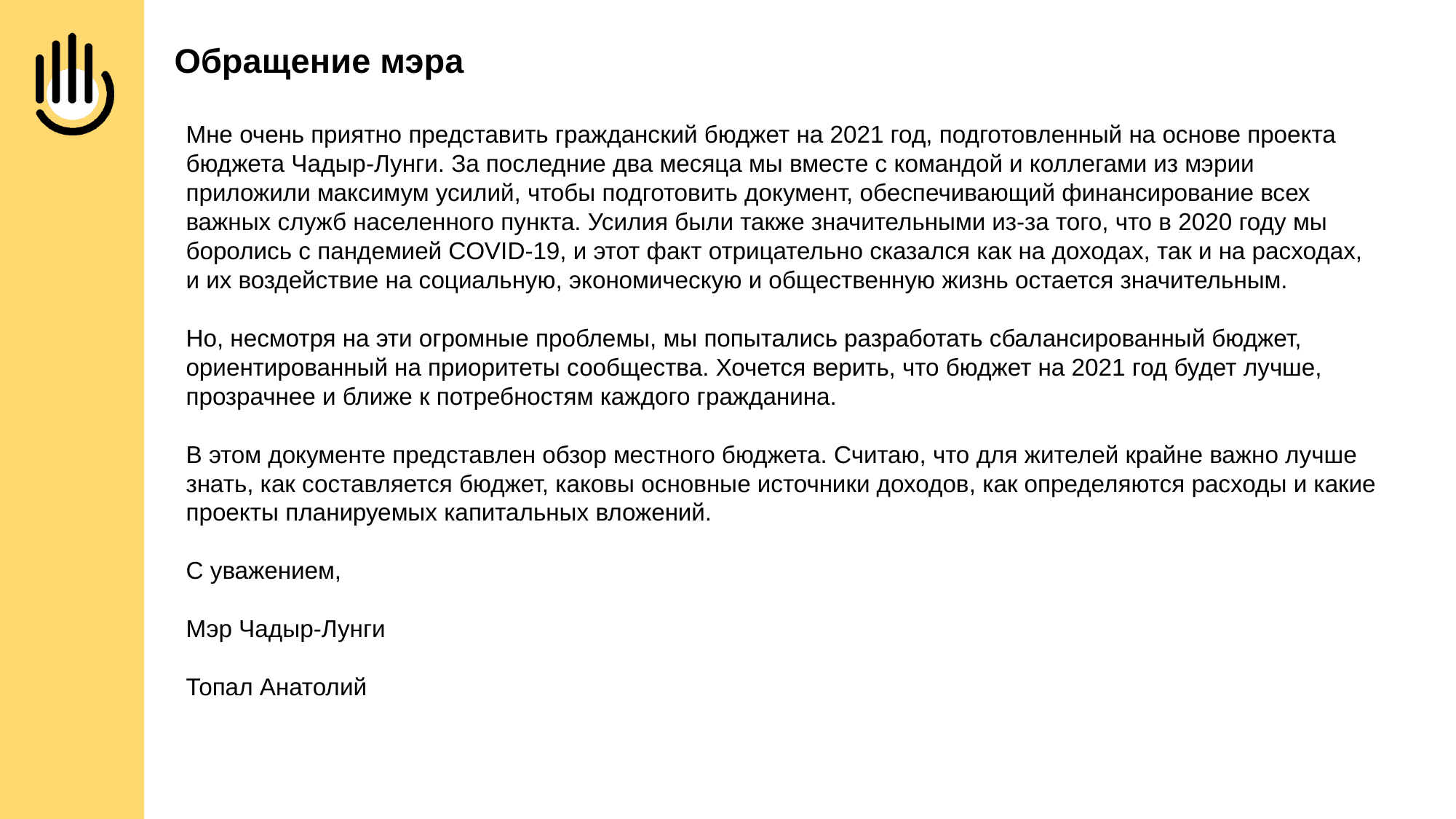

Обращение мэра

Мне очень приятно представить гражданский бюджет на 2021 год, подготовленный на основе проекта бюджета Чадыр-Лунги. За последние два месяца мы вместе с командой и коллегами из мэрии приложили максимум усилий, чтобы подготовить документ, обеспечивающий финансирование всех важных служб населенного пункта. Усилия были также значительными из-за того, что в 2020 году мы боролись с пандемией COVID-19, и этот факт отрицательно сказался как на доходах, так и на расходах, и их воздействие на социальную, экономическую и общественную жизнь остается значительным.

Но, несмотря на эти огромные проблемы, мы попытались разработать сбалансированный бюджет, ориентированный на приоритеты сообщества. Хочется верить, что бюджет на 2021 год будет лучше, прозрачнее и ближе к потребностям каждого гражданина.

В этом документе представлен обзор местного бюджета. Считаю, что для жителей крайне важно лучше знать, как составляется бюджет, каковы основные источники доходов, как определяются расходы и какие проекты планируемых капитальных вложений.

С уважением,

Мэр Чадыр-Лунги

Топал Анатолий
01
INSERT HERE
YOUR TEXT
TIPS FOR YOU AND YOUR TEAM